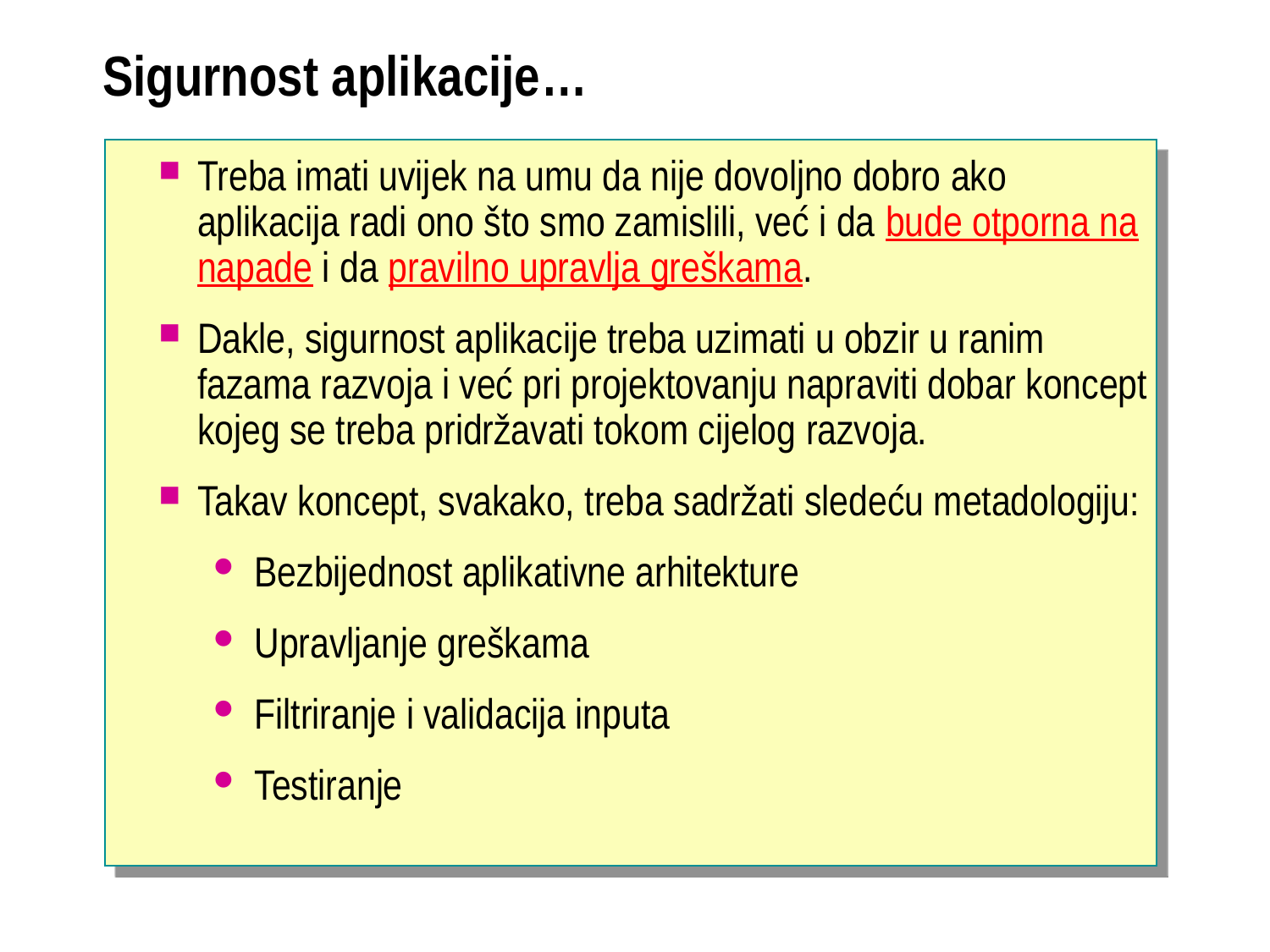

# Sigurnost aplikacije…
Treba imati uvijek na umu da nije dovoljno dobro ako aplikacija radi ono što smo zamislili, već i da bude otporna na napade i da pravilno upravlja greškama.
Dakle, sigurnost aplikacije treba uzimati u obzir u ranim fazama razvoja i već pri projektovanju napraviti dobar koncept kojeg se treba pridržavati tokom cijelog razvoja.
Takav koncept, svakako, treba sadržati sledeću metadologiju:
Bezbijednost aplikativne arhitekture
Upravljanje greškama
Filtriranje i validacija inputa
Testiranje